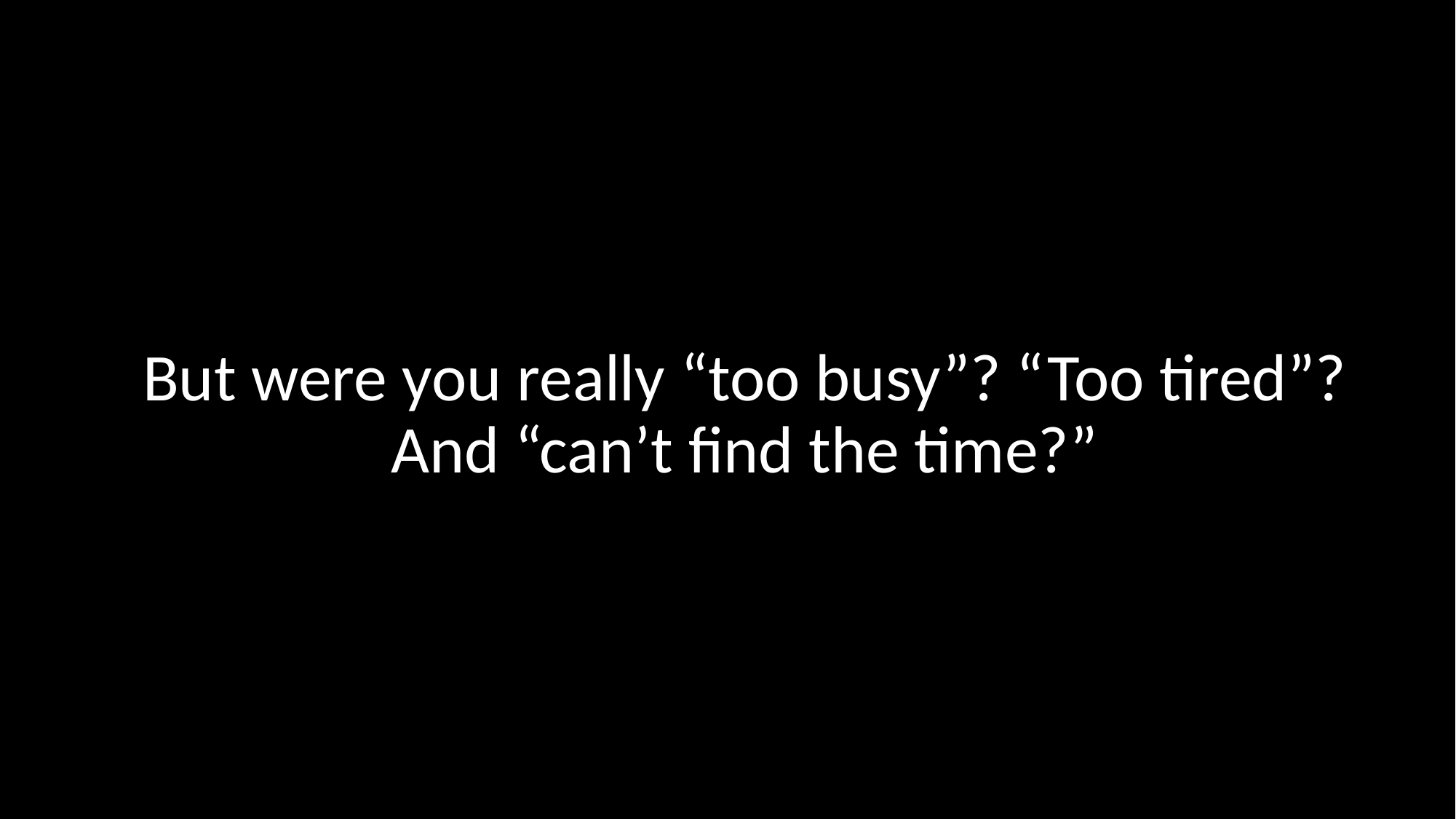

But were you really “too busy”? “Too tired”? And “can’t find the time?”